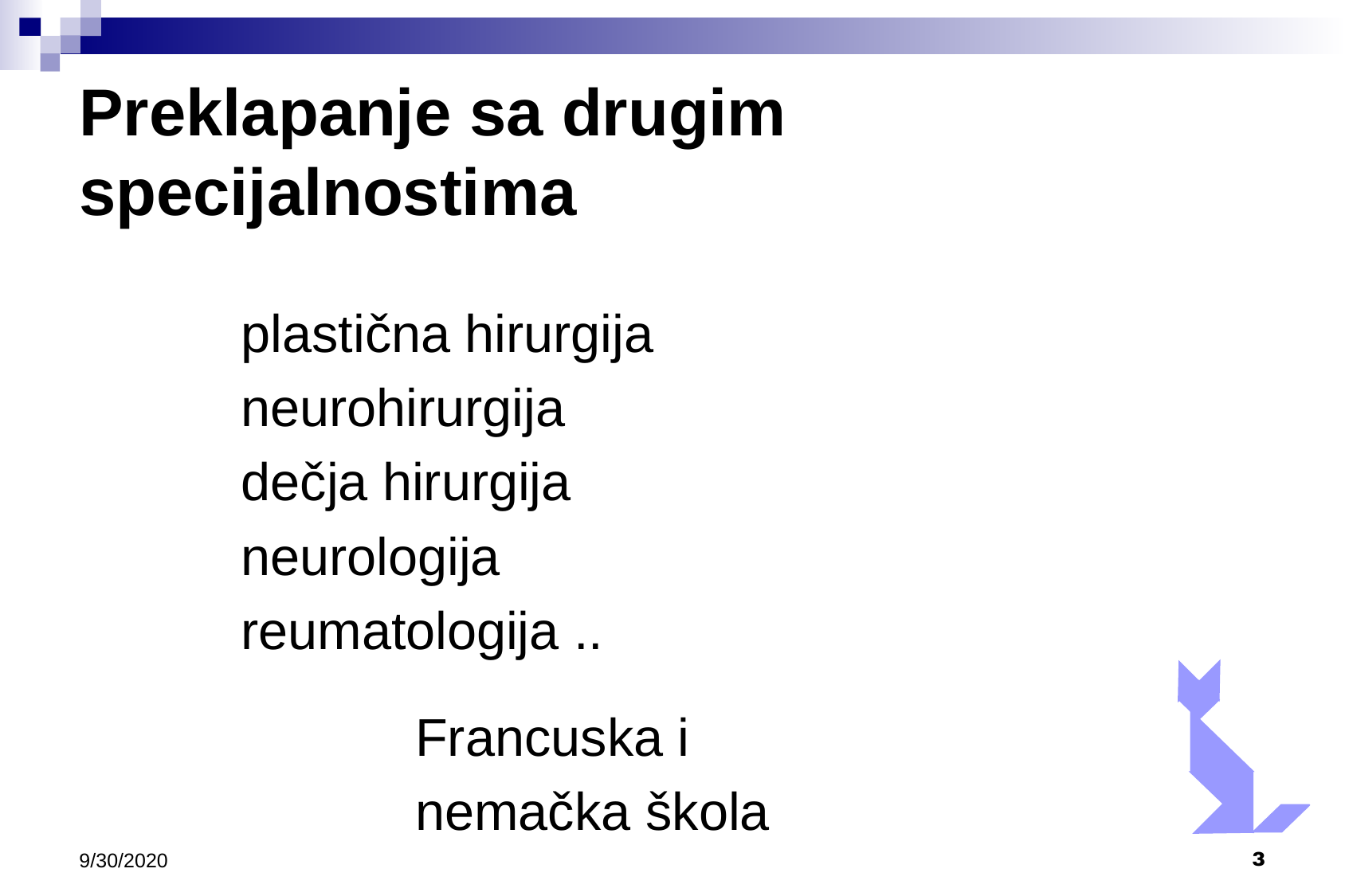

# Preklapanje sa drugim specijalnostima
	plastična hirurgija
	neurohirurgija
	dečja hirurgija
	neurologija
	reumatologija ..

Francuska i
nemačka škola
9/30/2020
3